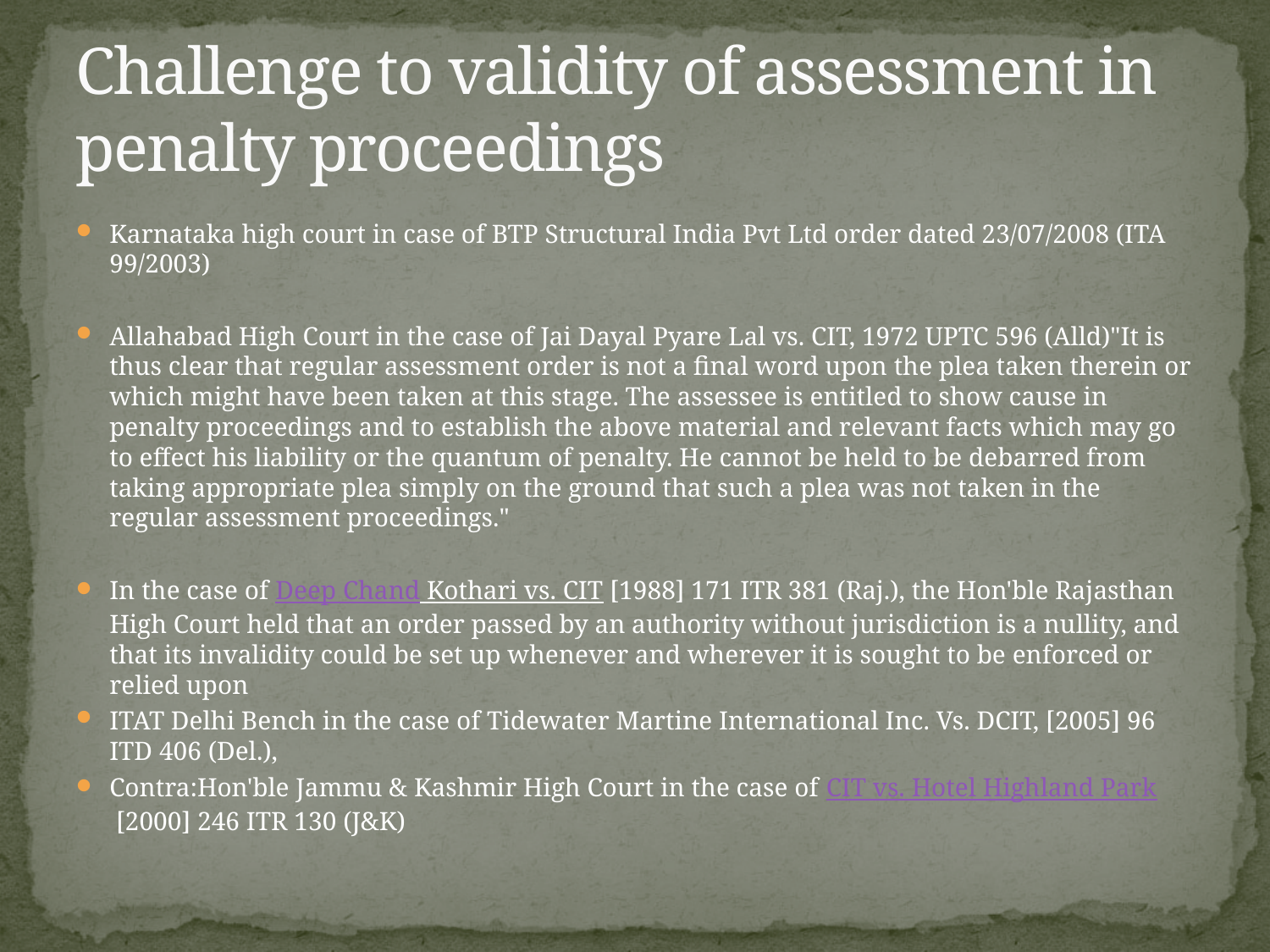

# Challenge to validity of assessment in penalty proceedings
Karnataka high court in case of BTP Structural India Pvt Ltd order dated 23/07/2008 (ITA 99/2003)

Allahabad High Court in the case of Jai Dayal Pyare Lal vs. CIT, 1972 UPTC 596 (Alld)"It is thus clear that regular assessment order is not a final word upon the plea taken therein or which might have been taken at this stage. The assessee is entitled to show cause in penalty proceedings and to establish the above material and relevant facts which may go to effect his liability or the quantum of penalty. He cannot be held to be debarred from taking appropriate plea simply on the ground that such a plea was not taken in the regular assessment proceedings."

In the case of Deep Chand Kothari vs. CIT [1988] 171 ITR 381 (Raj.), the Hon'ble Rajasthan High Court held that an order passed by an authority without jurisdiction is a nullity, and that its invalidity could be set up whenever and wherever it is sought to be enforced or relied upon
ITAT Delhi Bench in the case of Tidewater Martine International Inc. Vs. DCIT, [2005] 96 ITD 406 (Del.),
Contra:Hon'ble Jammu & Kashmir High Court in the case of CIT vs. Hotel Highland Park [2000] 246 ITR 130 (J&K)